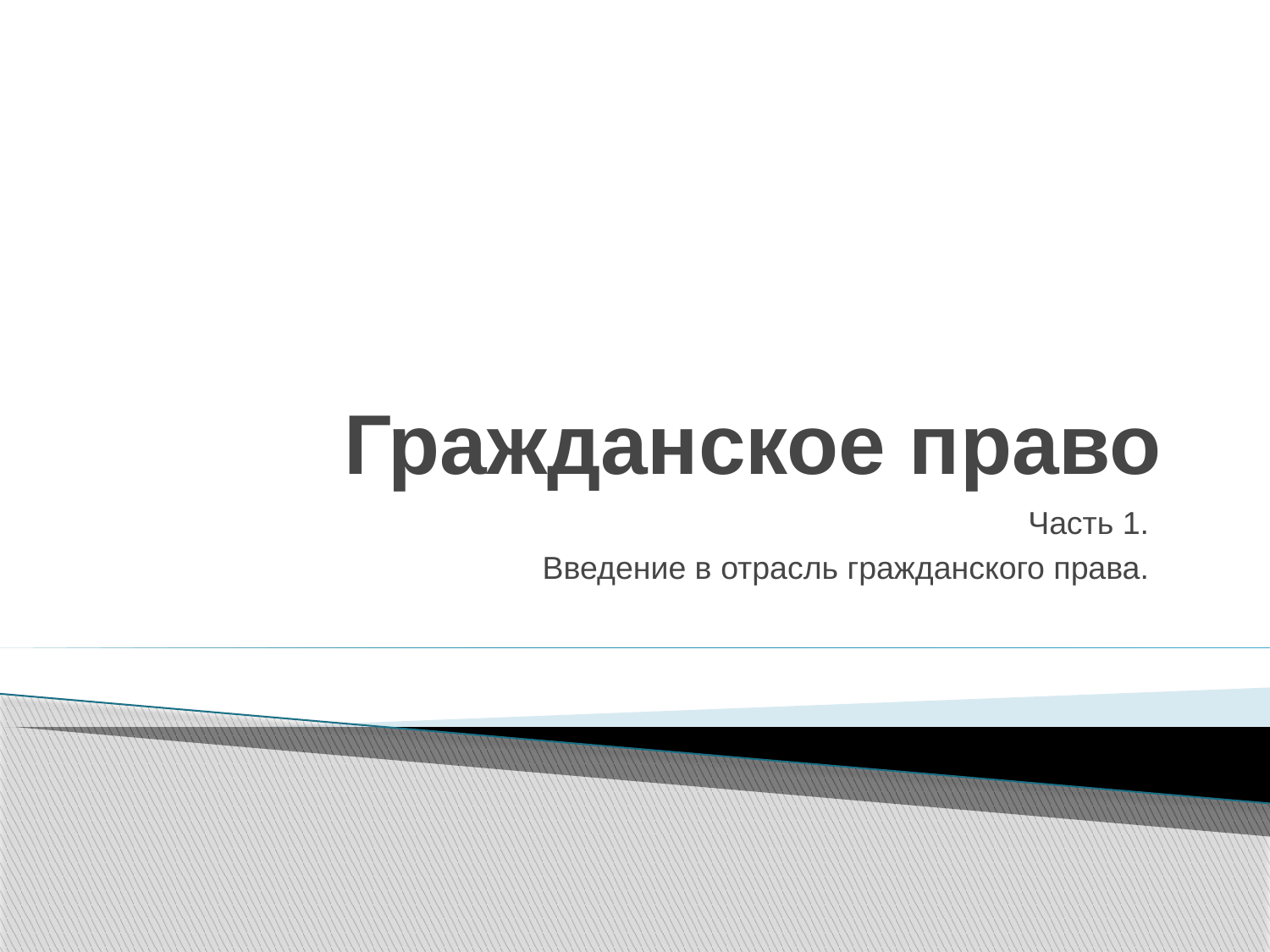

# Гражданское право
Часть 1.
Введение в отрасль гражданского права.